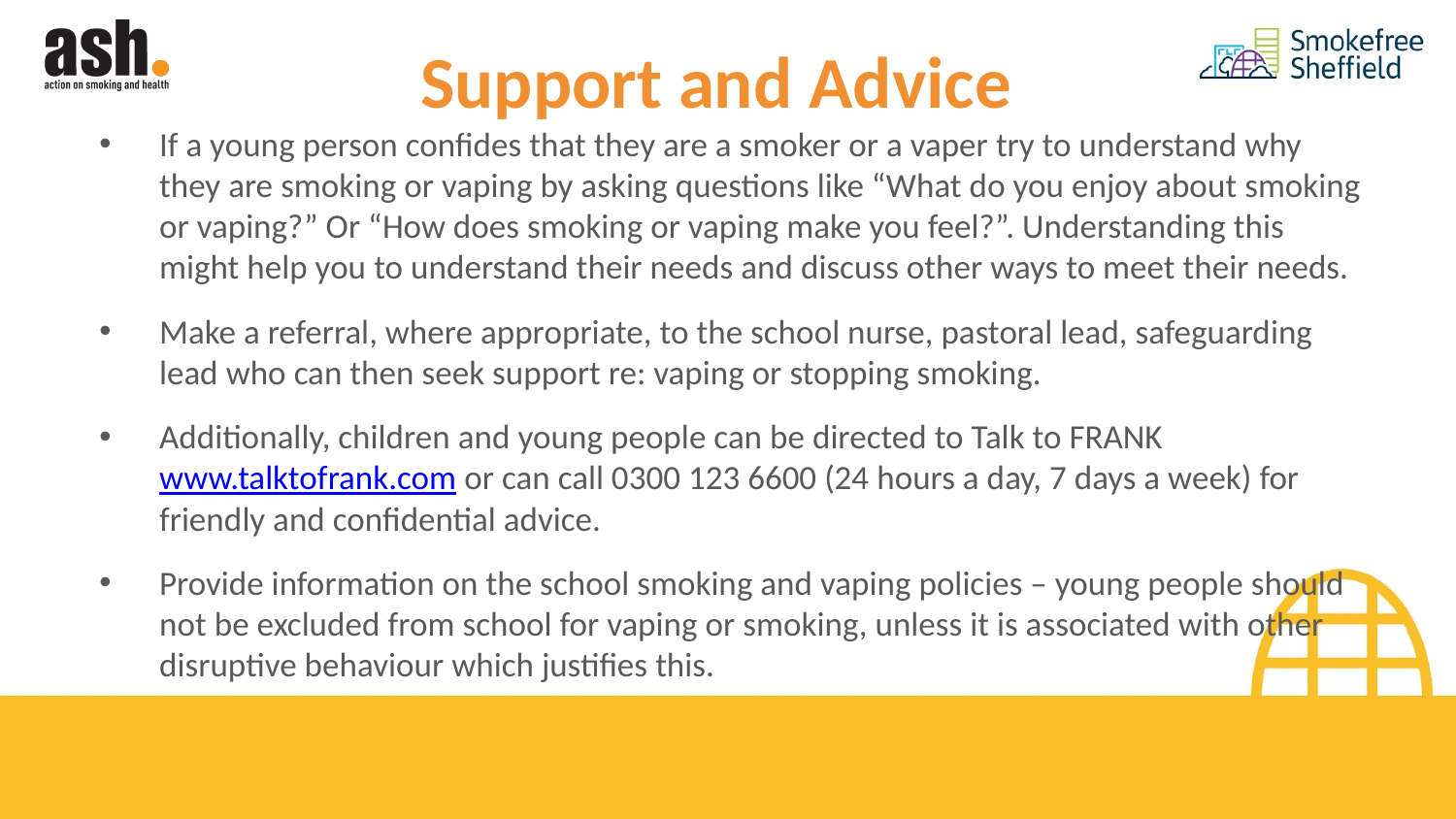

# Support and Advice
If a young person confides that they are a smoker or a vaper try to understand why they are smoking or vaping by asking questions like “What do you enjoy about smoking or vaping?” Or “How does smoking or vaping make you feel?”. Understanding this might help you to understand their needs and discuss other ways to meet their needs.
Make a referral, where appropriate, to the school nurse, pastoral lead, safeguarding lead who can then seek support re: vaping or stopping smoking.
Additionally, children and young people can be directed to Talk to FRANK www.talktofrank.com or can call 0300 123 6600 (24 hours a day, 7 days a week) for friendly and confidential advice.
Provide information on the school smoking and vaping policies – young people should not be excluded from school for vaping or smoking, unless it is associated with other disruptive behaviour which justifies this.